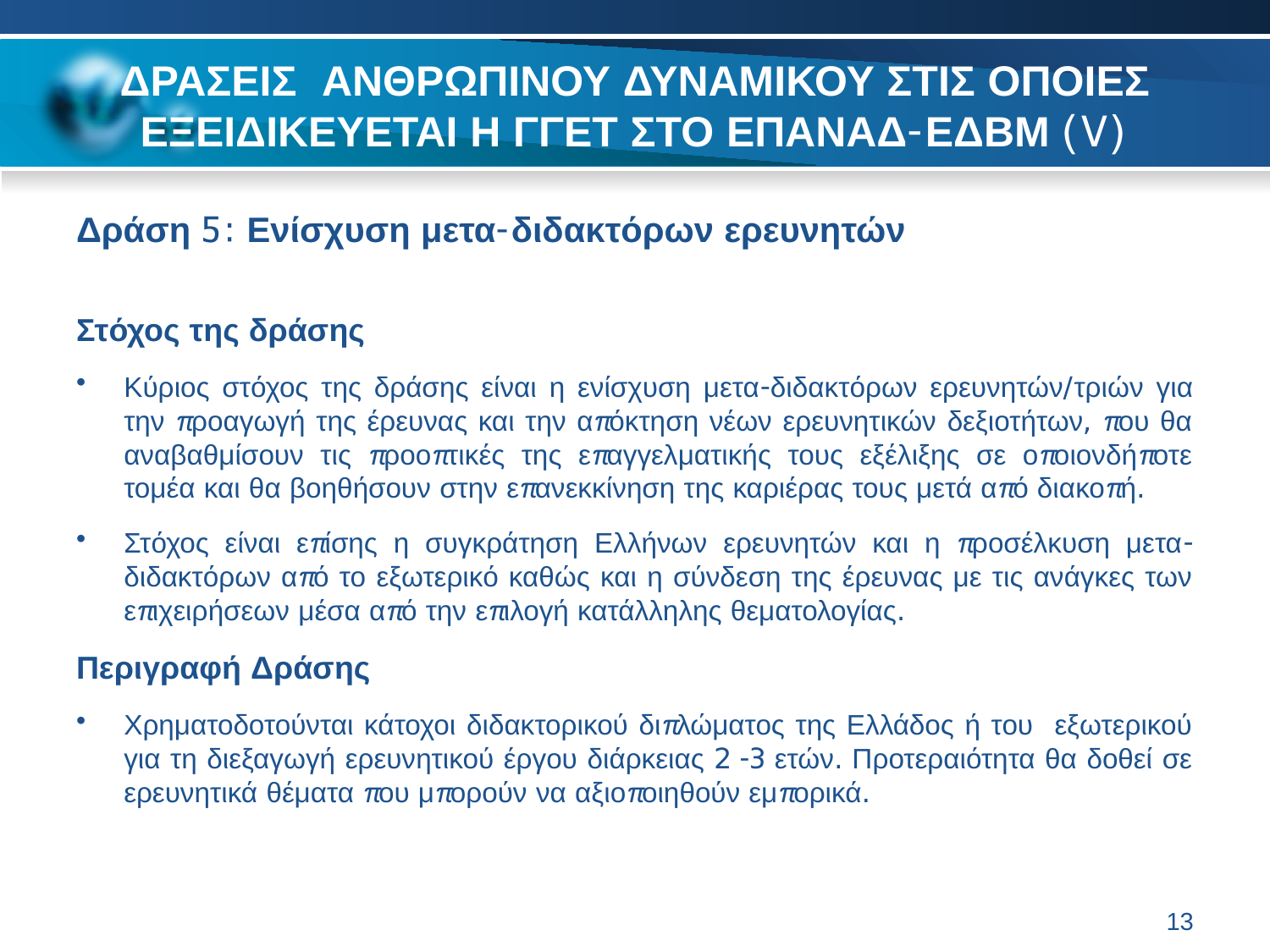

# ΔΡΑΣΕΙΣ  ΑΝΘΡΩΠΙΝΟΥ ΔΥΝΑΜΙΚΟΥ ΣΤΙΣ ΟΠΟΙΕΣ ΕΞΕΙΔΙΚΕΥΕΤΑΙ Η ΓΓΕΤ ΣΤΟ ΕΠΑΝΑΔ-ΕΔΒΜ (V)
Δράση 5: Ενίσχυση μετα-διδακτόρων ερευνητών

Στόχος της δράσης
Κύριος στόχος της δράσης είναι η ενίσχυση μετα-διδακτόρων ερευνητών/τριών για την προαγωγή της έρευνας και την απόκτηση νέων ερευνητικών δεξιοτήτων, που θα αναβαθμίσουν τις προοπτικές της επαγγελματικής τους εξέλιξης σε οποιονδήποτε τομέα και θα βοηθήσουν στην επανεκκίνηση της καριέρας τους μετά από διακοπή.
Στόχος είναι επίσης η συγκράτηση Ελλήνων ερευνητών και η προσέλκυση μετα-διδακτόρων από το εξωτερικό καθώς και η σύνδεση της έρευνας με τις ανάγκες των επιχειρήσεων μέσα από την επιλογή κατάλληλης θεματολογίας.
Περιγραφή Δράσης
Χρηματοδοτούνται κάτοχοι διδακτορικού διπλώματος της Ελλάδος ή του  εξωτερικού για τη διεξαγωγή ερευνητικού έργου διάρκειας 2 -3 ετών. Προτεραιότητα θα δοθεί σε ερευνητικά θέματα που μπορούν να αξιοποιηθούν εμπορικά.

13